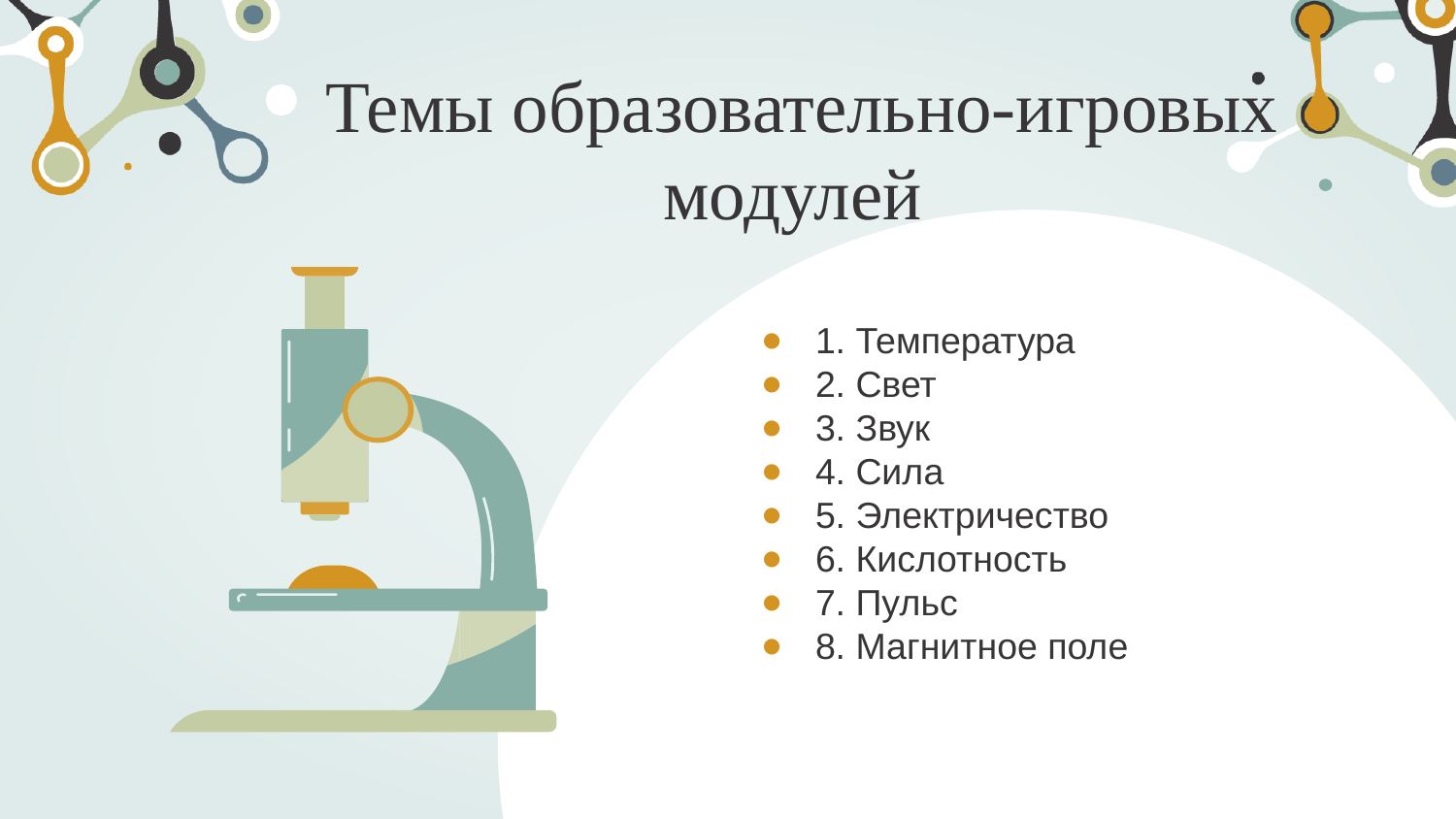

# Темы образовательно-игровых модулей

1. Температура
2. Свет
3. Звук
4. Сила
5. Электричество
6. Кислотность
7. Пульс
8. Магнитное поле